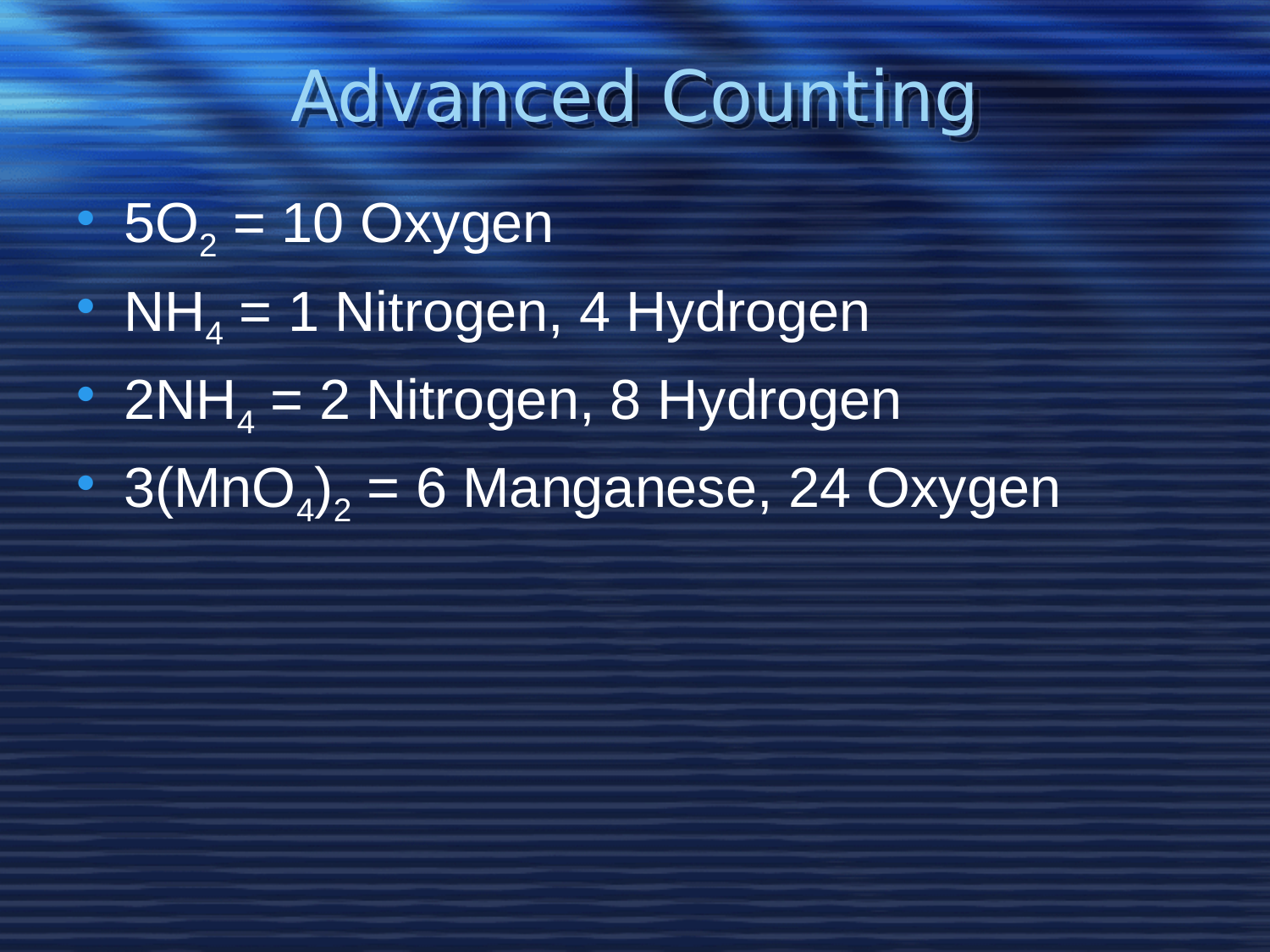

# Advanced Counting
5O2 = 10 Oxygen
NH4 = 1 Nitrogen, 4 Hydrogen
2NH4 = 2 Nitrogen, 8 Hydrogen
3(MnO4)2 = 6 Manganese, 24 Oxygen